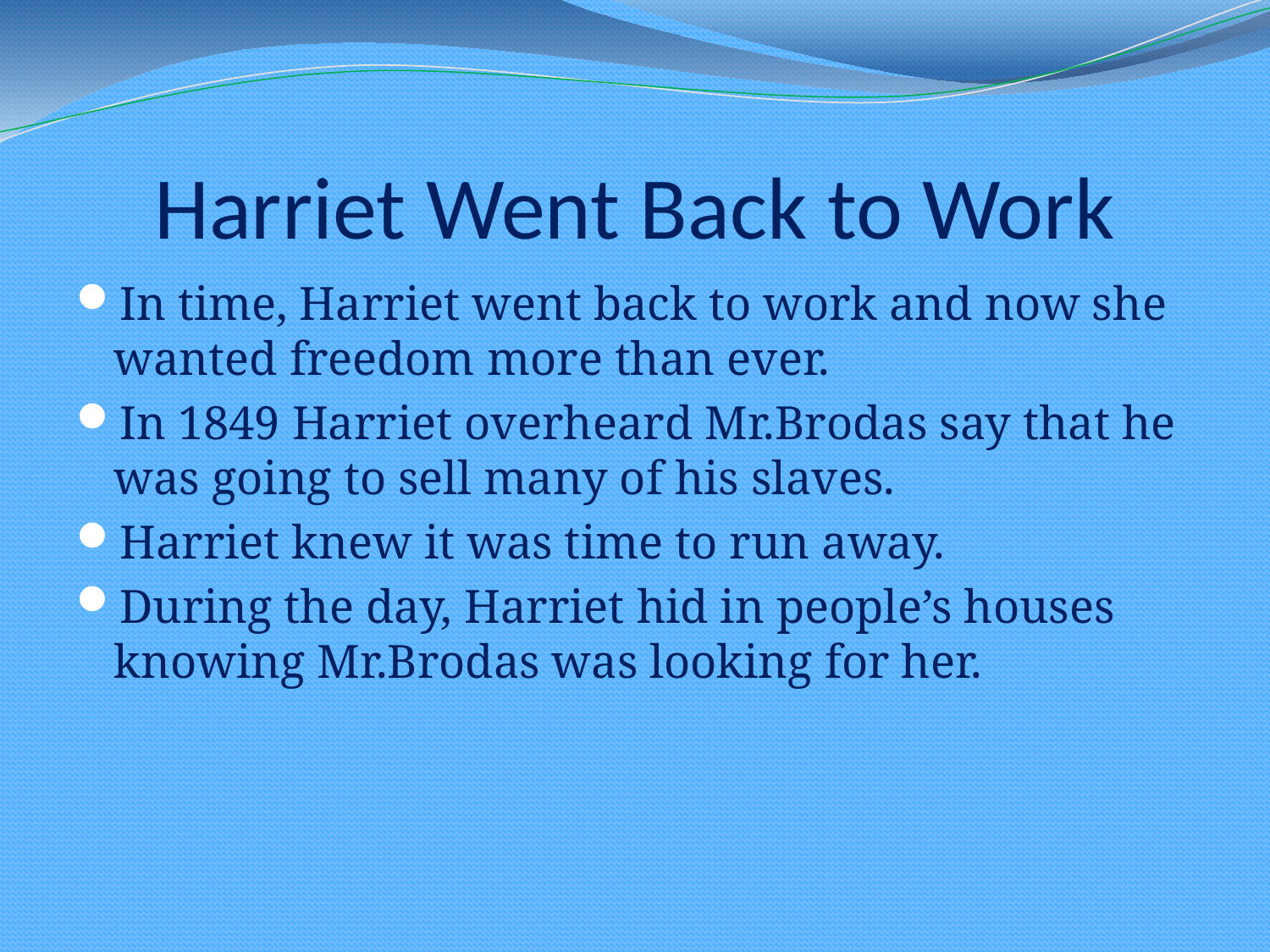

# Harriet Went Back to Work
In time, Harriet went back to work and now she wanted freedom more than ever.
In 1849 Harriet overheard Mr.Brodas say that he was going to sell many of his slaves.
Harriet knew it was time to run away.
During the day, Harriet hid in people’s houses knowing Mr.Brodas was looking for her.